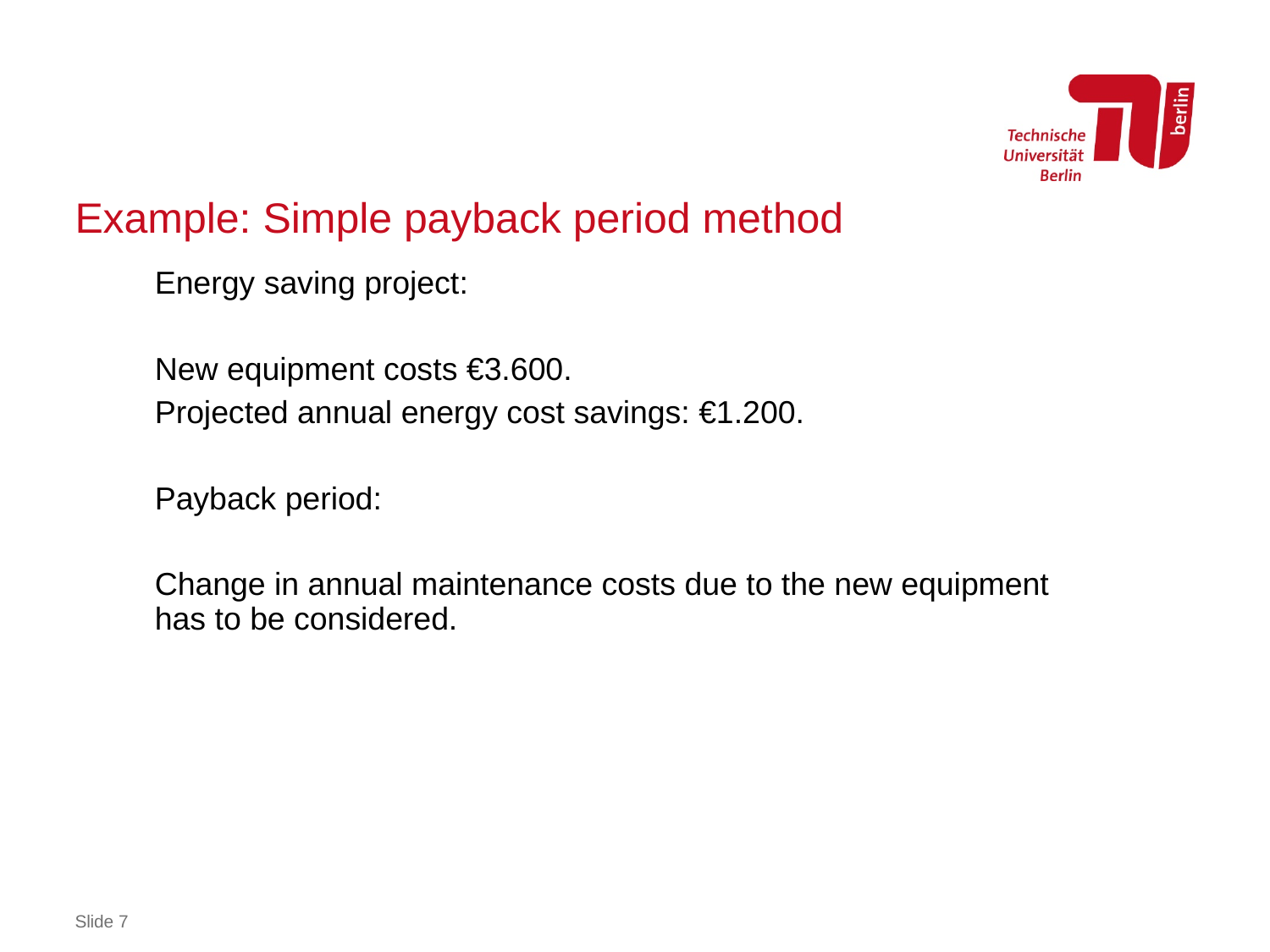

# Example: Simple payback period method
Energy saving project:

New equipment costs €3.600.
Projected annual energy cost savings: €1.200.

Payback period:

Change in annual maintenance costs due to the new equipment has to be considered.

Slide 7